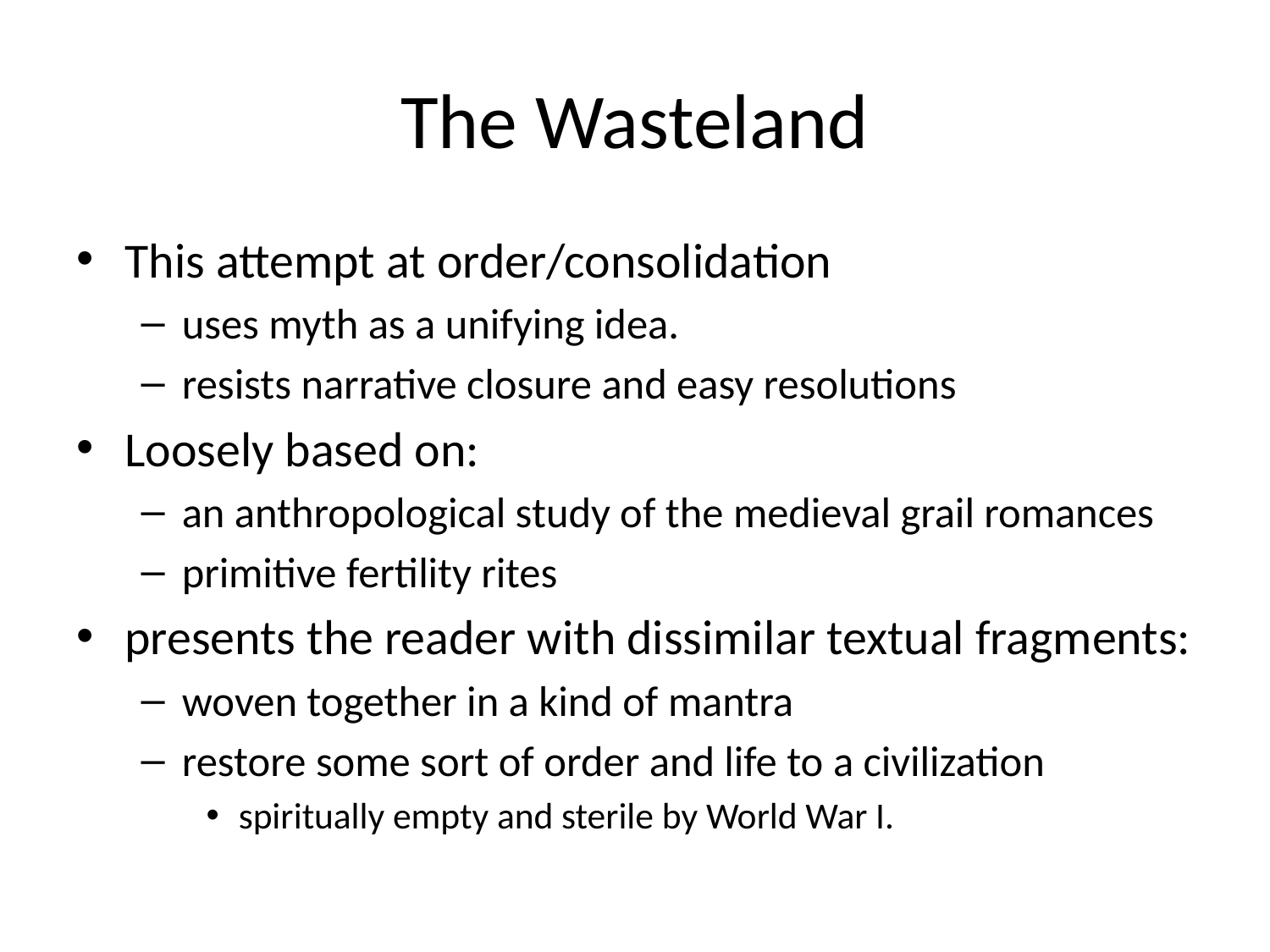

# The Wasteland
This attempt at order/consolidation
uses myth as a unifying idea.
resists narrative closure and easy resolutions
Loosely based on:
an anthropological study of the medieval grail romances
primitive fertility rites
presents the reader with dissimilar textual fragments:
woven together in a kind of mantra
restore some sort of order and life to a civilization
spiritually empty and sterile by World War I.